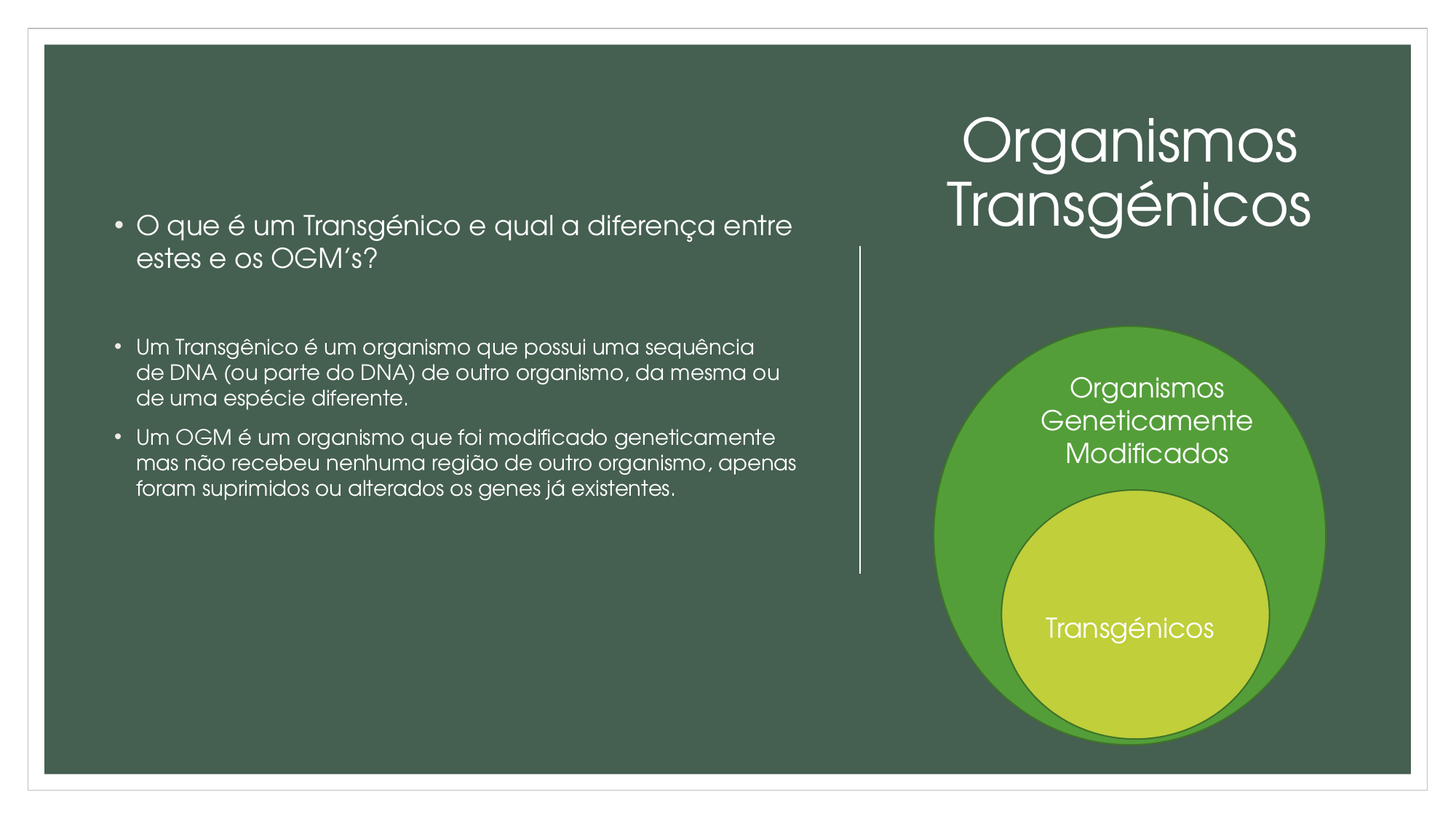

# Organismos Transgénicos
O que é um Transgénico e qual a diferença entre estes e os OGM’s?

Um Transgênico é um organismo que possui uma sequência de DNA (ou parte do DNA) de outro organismo, da mesma ou de uma espécie diferente.
Um OGM é um organismo que foi modificado geneticamente mas não recebeu nenhuma região de outro organismo, apenas foram suprimidos ou alterados os genes já existentes.

Organismos Geneticamente Modificados

Transgénicos